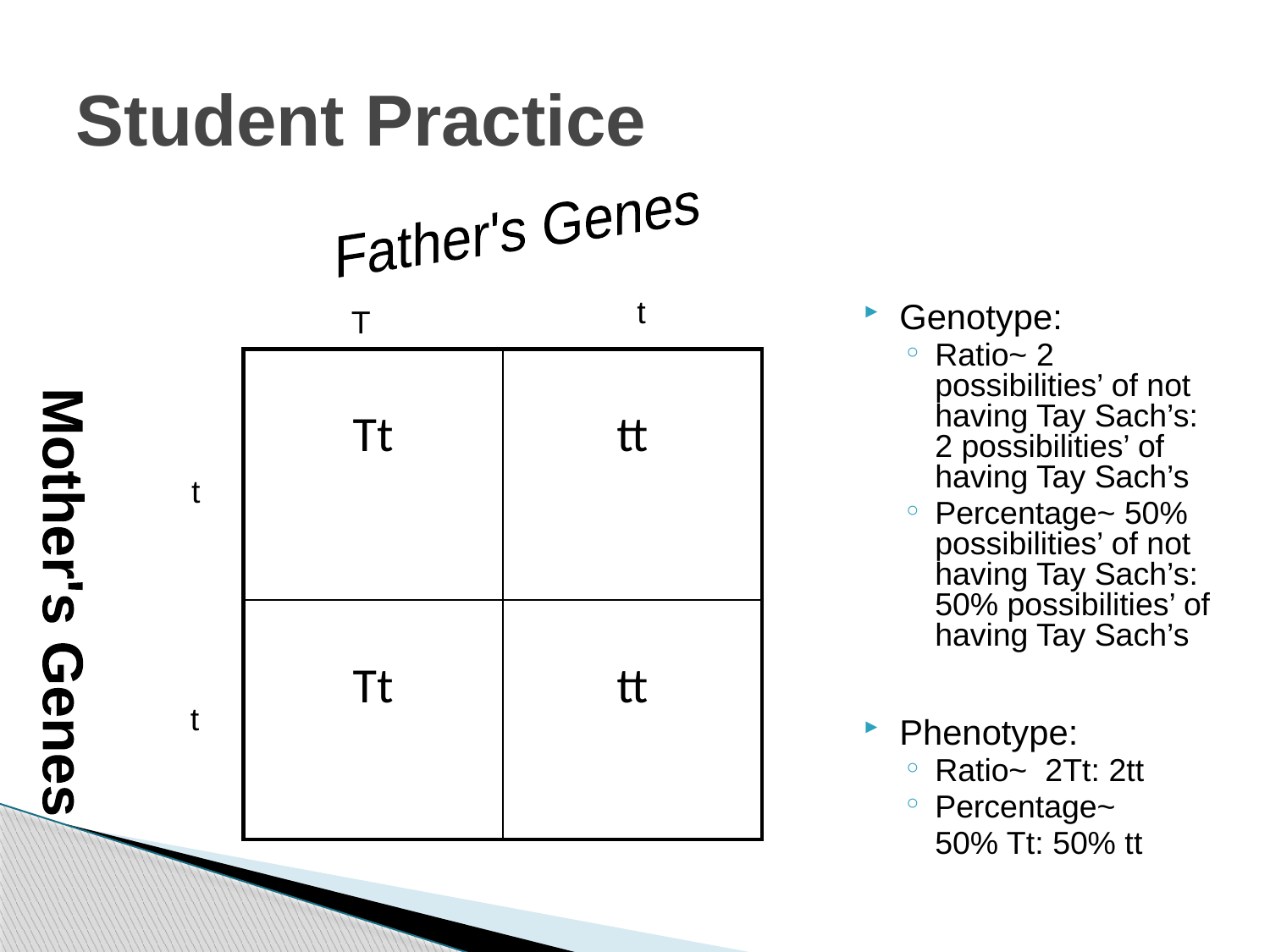

# Student Practice
Father's Genes
t
T
Genotype:
Ratio~ 2 possibilities’ of not having Tay Sach’s: 2 possibilities’ of having Tay Sach’s
Percentage~ 50% possibilities’ of not having Tay Sach’s: 50% possibilities’ of having Tay Sach’s

Phenotype:
Ratio~  2Tt: 2tt
Percentage~
	50% Tt: 50% tt
| Tt | tt |
| --- | --- |
| Tt | tt |
t
Mother's Genes
t